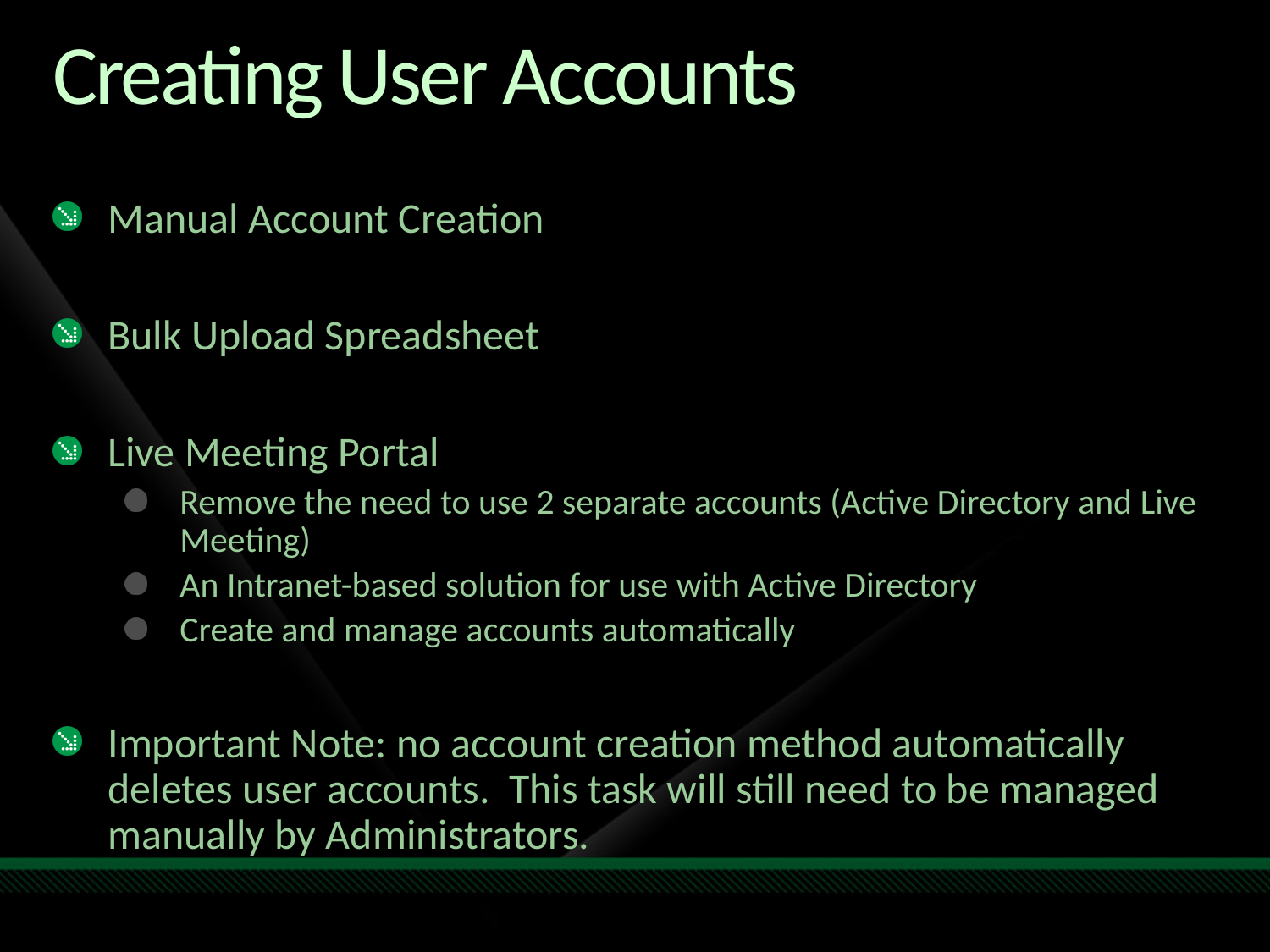

# Creating User Accounts
Manual Account Creation

Bulk Upload Spreadsheet

Live Meeting Portal
Remove the need to use 2 separate accounts (Active Directory and Live Meeting)
An Intranet-based solution for use with Active Directory
Create and manage accounts automatically

Important Note: no account creation method automatically deletes user accounts.  This task will still need to be managed manually by Administrators.